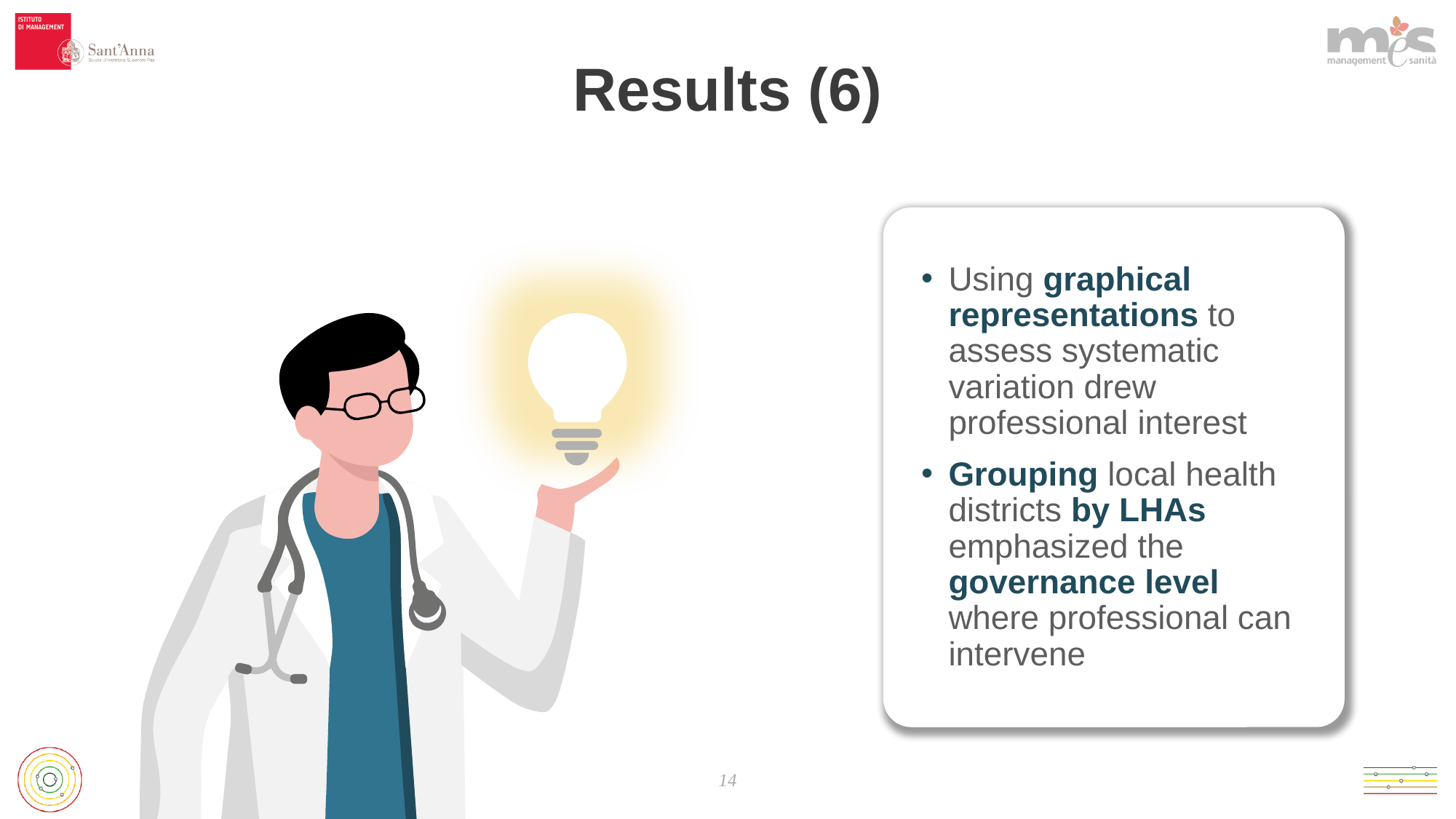

Results (6)

Using graphical representations to assess systematic variation drew professional interest
Grouping local health districts by LHAs emphasized the governance level where professional can intervene

14